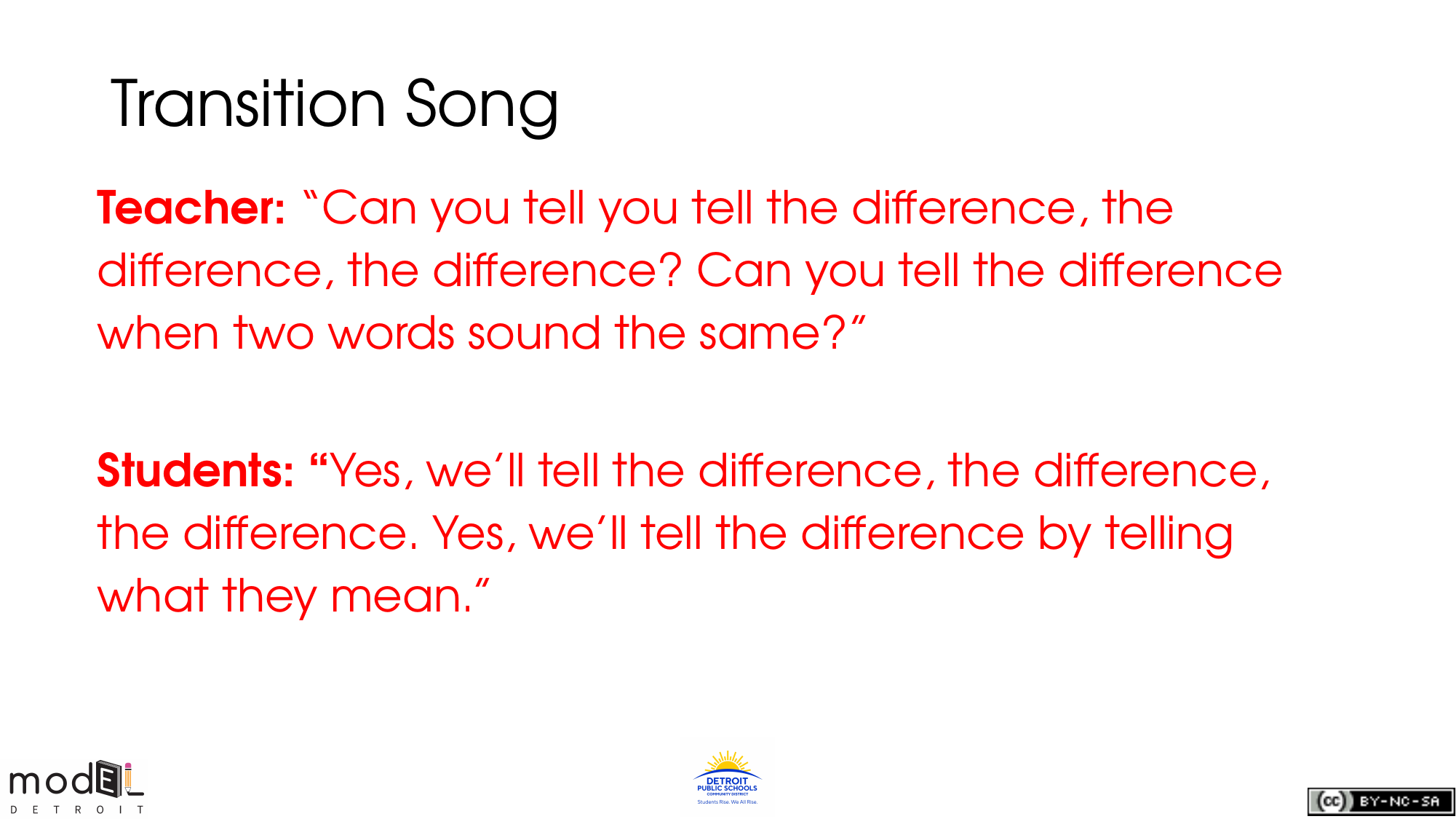

# Transition Song

Teacher: “Can you tell you tell the difference, the difference, the difference? Can you tell the difference when two words sound the same?”
Students: “Yes, we’ll tell the difference, the difference, the difference. Yes, we’ll tell the difference by telling what they mean.”